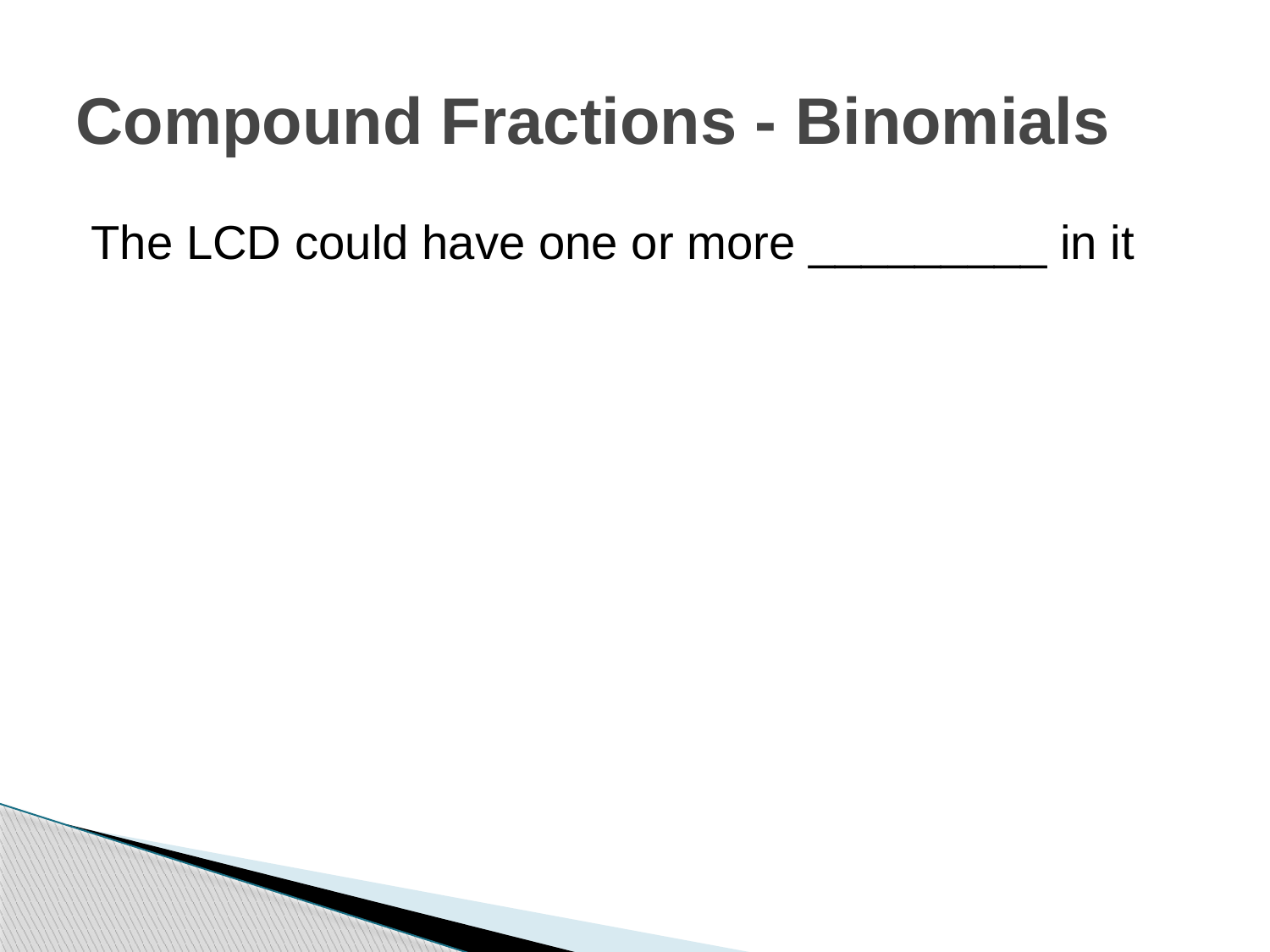

# Compound Fractions - Binomials
The LCD could have one or more _________ in it